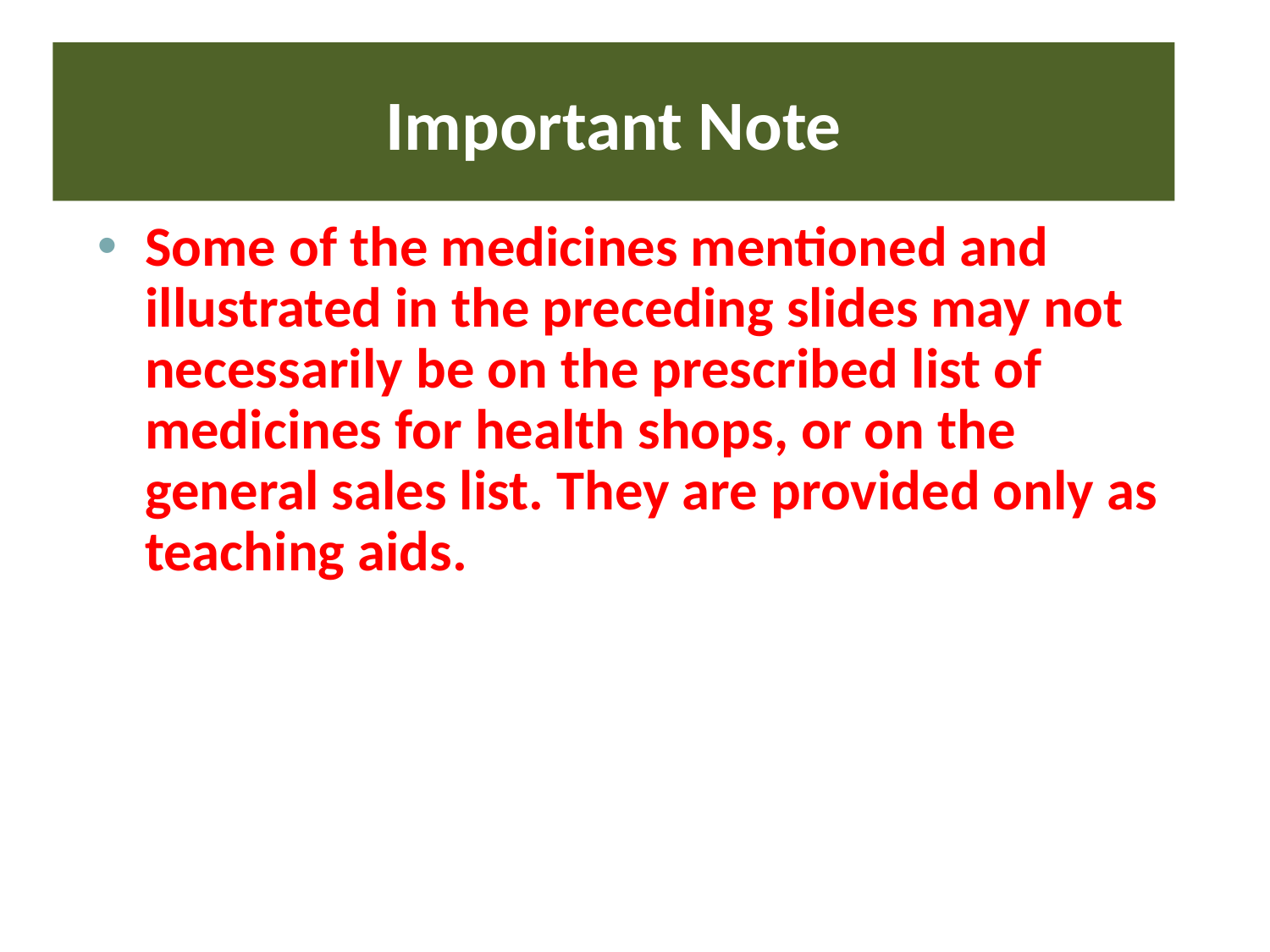

# Important Note
Some of the medicines mentioned and illustrated in the preceding slides may not necessarily be on the prescribed list of medicines for health shops, or on the general sales list. They are provided only as teaching aids.